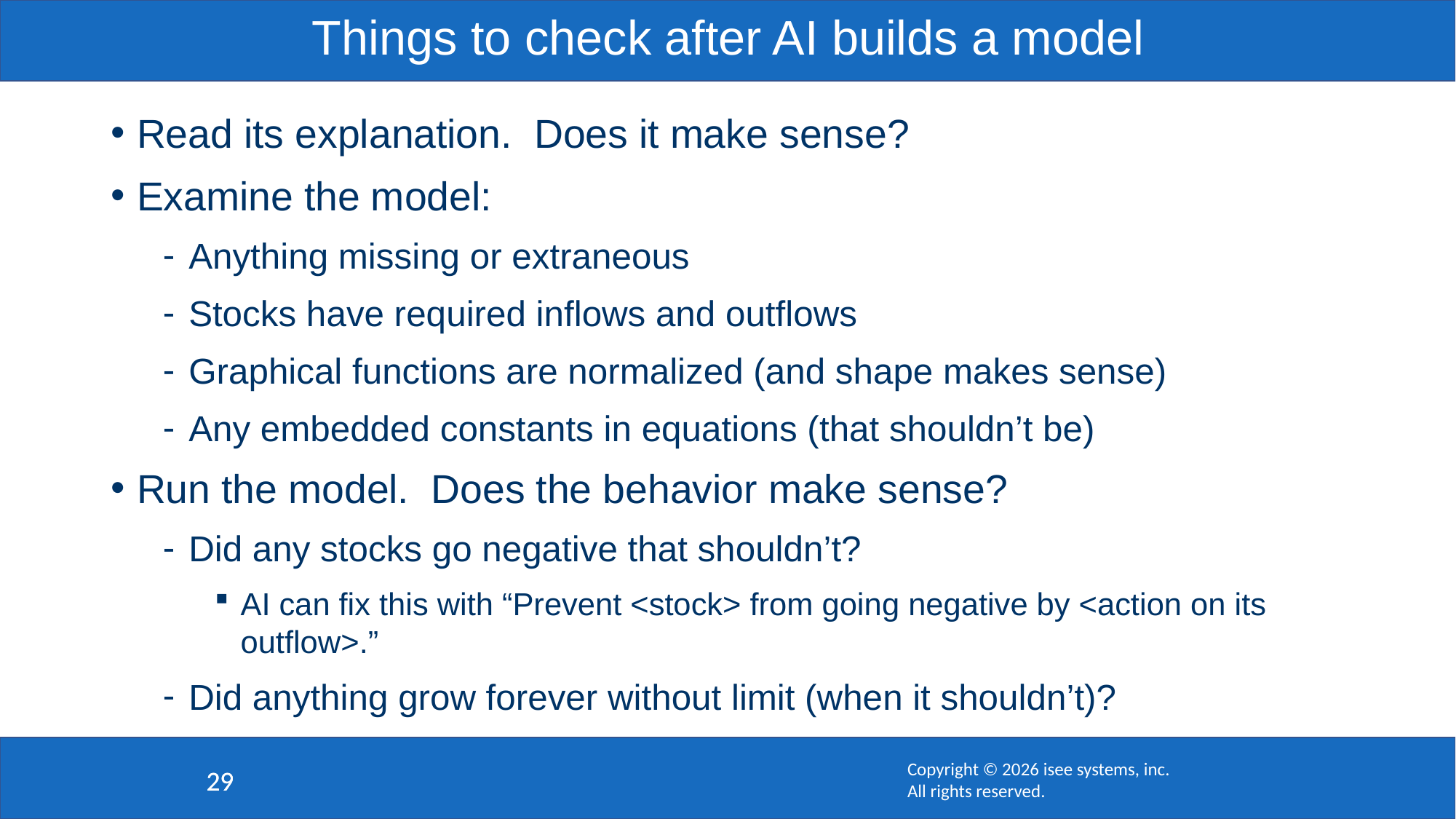

# Things to check after AI builds a model
Read its explanation.  Does it make sense?
Examine the model:
Anything missing or extraneous
Stocks have required inflows and outflows
Graphical functions are normalized (and shape makes sense)
Any embedded constants in equations (that shouldn’t be)
Run the model.  Does the behavior make sense?
Did any stocks go negative that shouldn’t?
AI can fix this with “Prevent <stock> from going negative by <action on its outflow>.”
Did anything grow forever without limit (when it shouldn’t)?